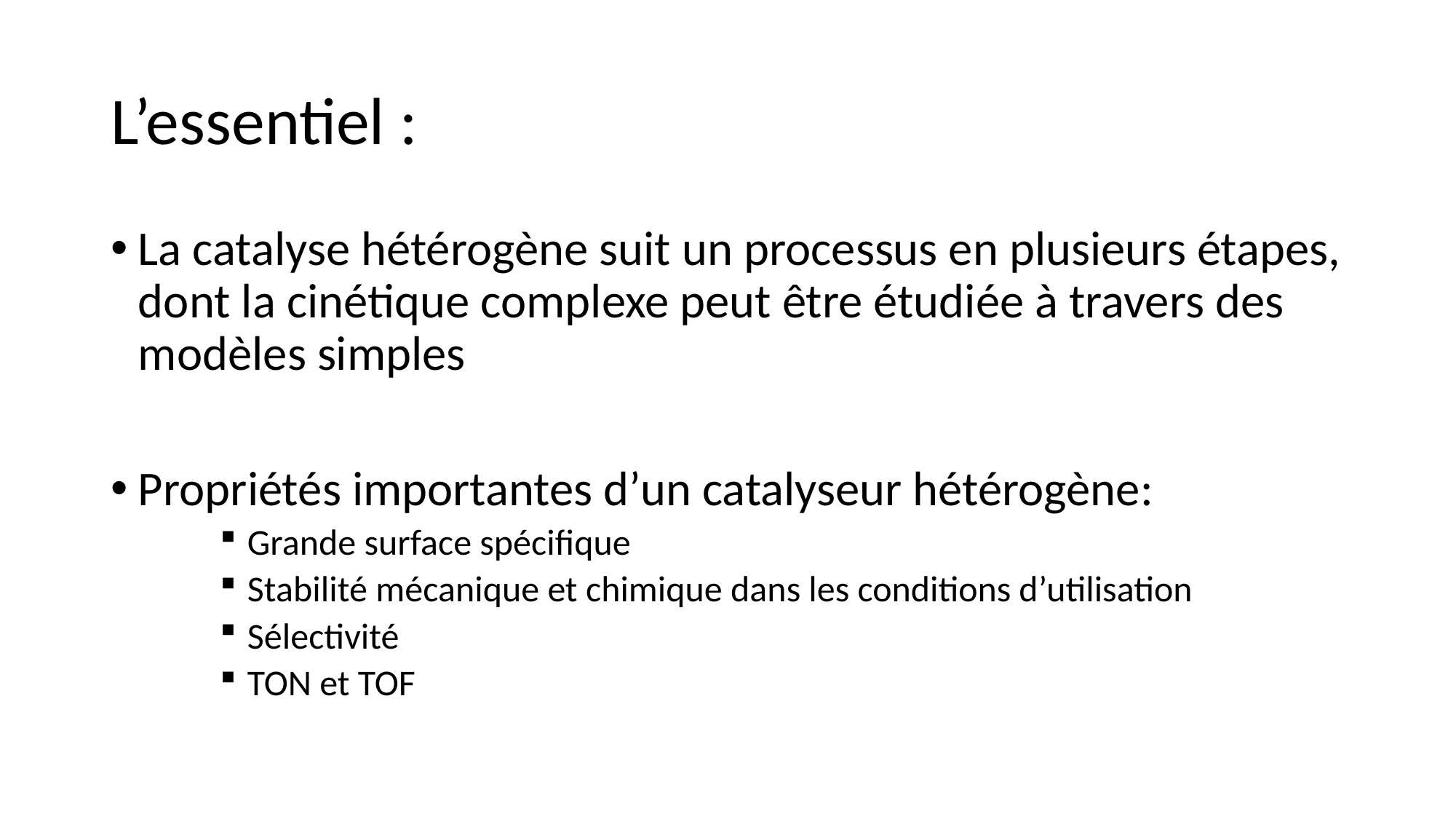

# L’essentiel :
La catalyse hétérogène suit un processus en plusieurs étapes, dont la cinétique complexe peut être étudiée à travers des modèles simples

Propriétés importantes d’un catalyseur hétérogène:
Grande surface spécifique
Stabilité mécanique et chimique dans les conditions d’utilisation
Sélectivité
TON et TOF